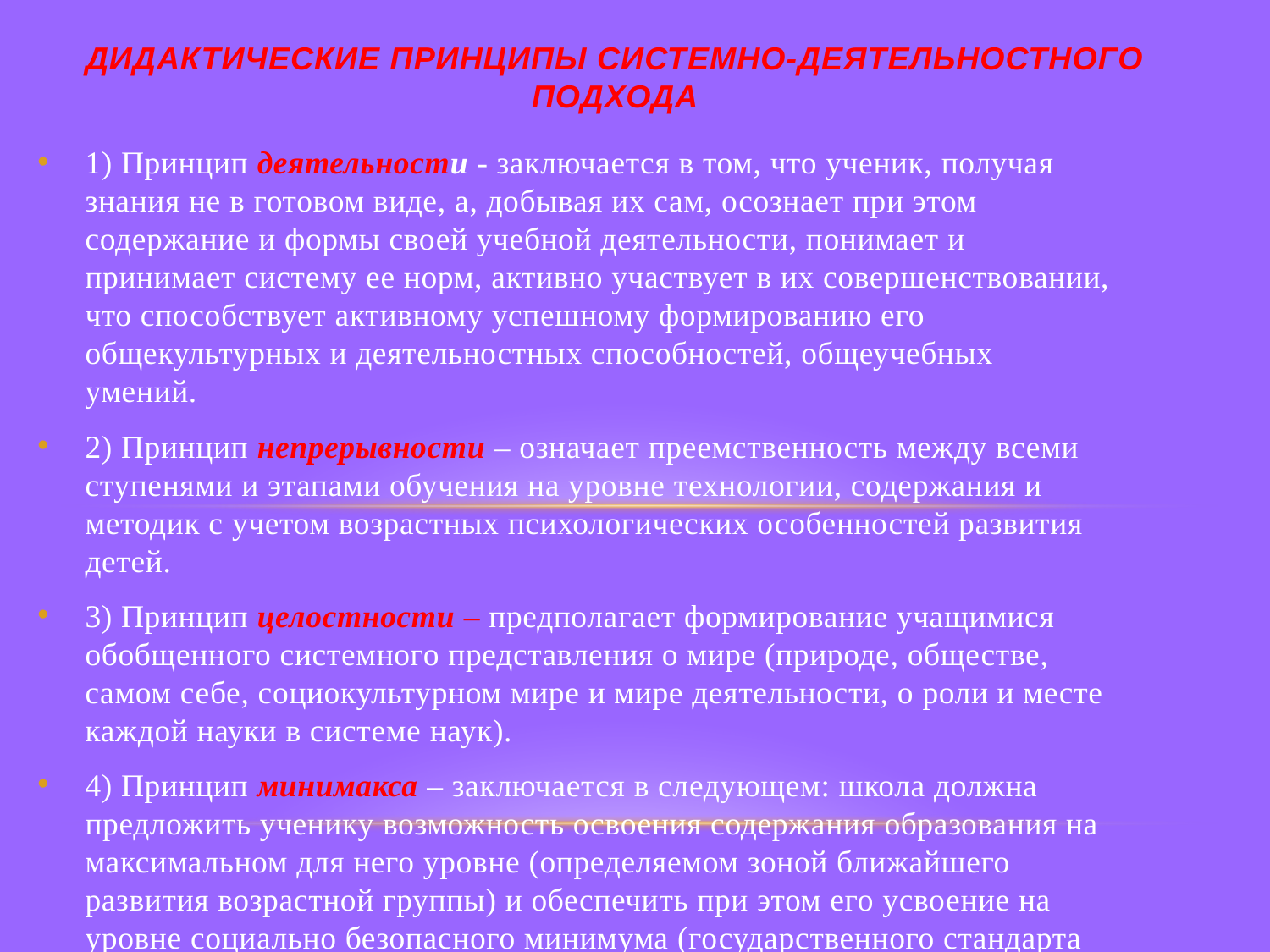

Дидактические принципы системно-деятельностного подхода
1) Принцип деятельности - заключается в том, что ученик, получая знания не в готовом виде, а, добывая их сам, осознает при этом содержание и формы своей учебной деятельности, понимает и принимает систему ее норм, активно участвует в их совершенствовании, что способствует активному успешному формированию его общекультурных и деятельностных способностей, общеучебных умений.
2) Принцип непрерывности – означает преемственность между всеми ступенями и этапами обучения на уровне технологии, содержания и методик с учетом возрастных психологических особенностей развития детей.
3) Принцип целостности – предполагает формирование учащимися обобщенного системного представления о мире (природе, обществе, самом себе, социокультурном мире и мире деятельности, о роли и месте каждой науки в системе наук).
4) Принцип минимакса – заключается в следующем: школа должна предложить ученику возможность освоения содержания образования на максимальном для него уровне (определяемом зоной ближайшего развития возрастной группы) и обеспечить при этом его усвоение на уровне социально безопасного минимума (государственного стандарта знаний).
5) Принцип психологической комфортности – предполагает снятие всех стрессообразующих факторов учебного процесса, создание в школе и на уроках доброжелательной атмосферы, ориентированной на реализацию идей педагогики сотрудничества, развитие диалоговых форм общения.
6) Принцип вариативности – предполагает формирование учащимися способностей к систематическому перебору вариантов и адекватному принятию решений в ситуациях выбора.
7) Принцип творчества – означает максимальную ориентацию на творческое начало в образовательном процессе, приобретение учащимся собственного опыта творческой деятельности.